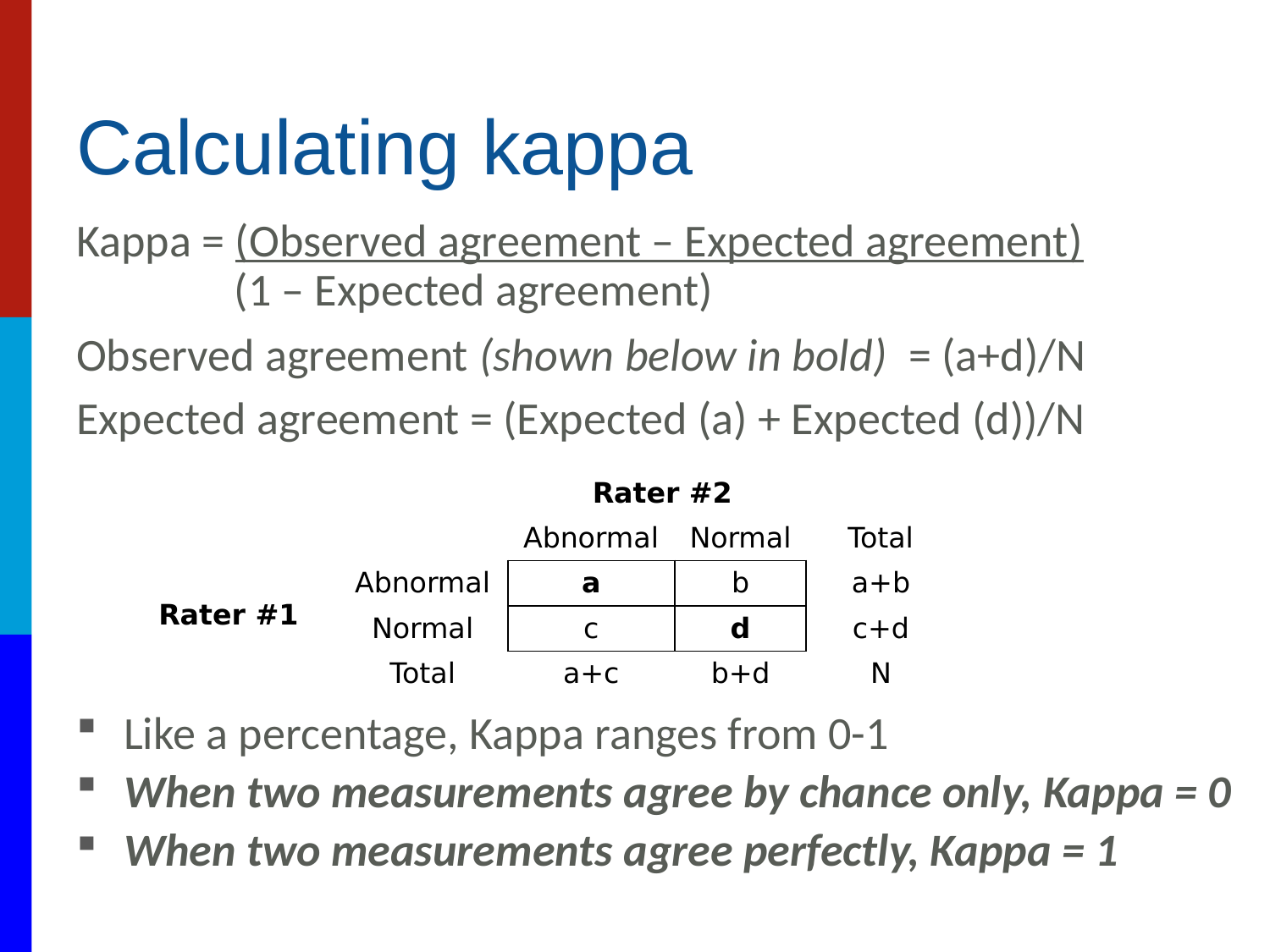

# Calculating kappa
Kappa = (Observed agreement – Expected agreement)
	   (1 – Expected agreement)
Observed agreement (shown below in bold)  = (a+d)/N
Expected agreement = (Expected (a) + Expected (d))/N

Like a percentage, Kappa ranges from 0-1
When two measurements agree by chance only, Kappa = 0
When two measurements agree perfectly, Kappa = 1
Rater #2
|  | Abnormal | Normal | Total |
| --- | --- | --- | --- |
| Abnormal | a | b | a+b |
| Normal | c | d | c+d |
| Total | a+c | b+d | N |
Rater #1